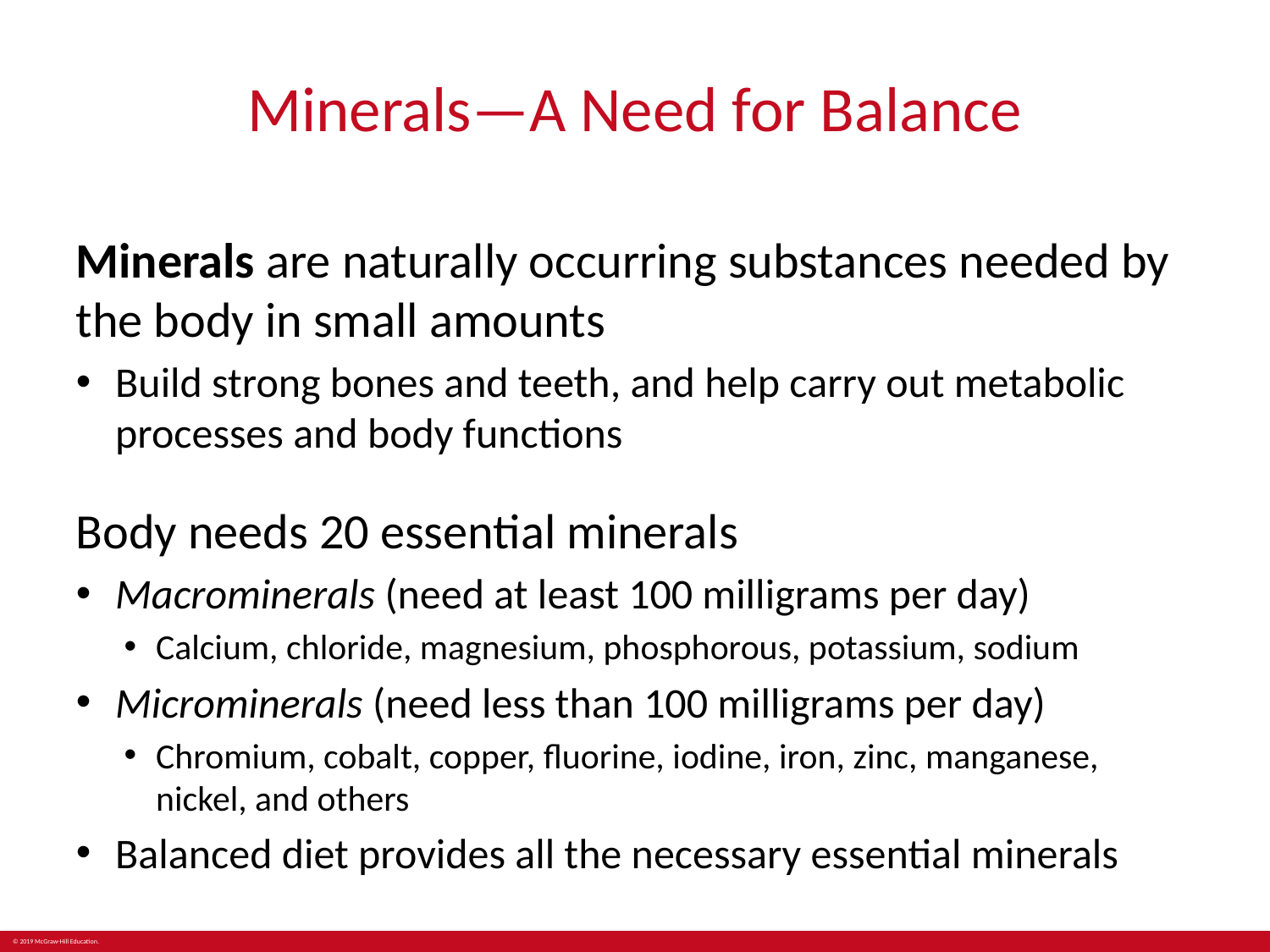

# Minerals—A Need for Balance
Minerals are naturally occurring substances needed by the body in small amounts
Build strong bones and teeth, and help carry out metabolic processes and body functions
Body needs 20 essential minerals
Macrominerals (need at least 100 milligrams per day)
Calcium, chloride, magnesium, phosphorous, potassium, sodium
Microminerals (need less than 100 milligrams per day)
Chromium, cobalt, copper, fluorine, iodine, iron, zinc, manganese, nickel, and others
Balanced diet provides all the necessary essential minerals